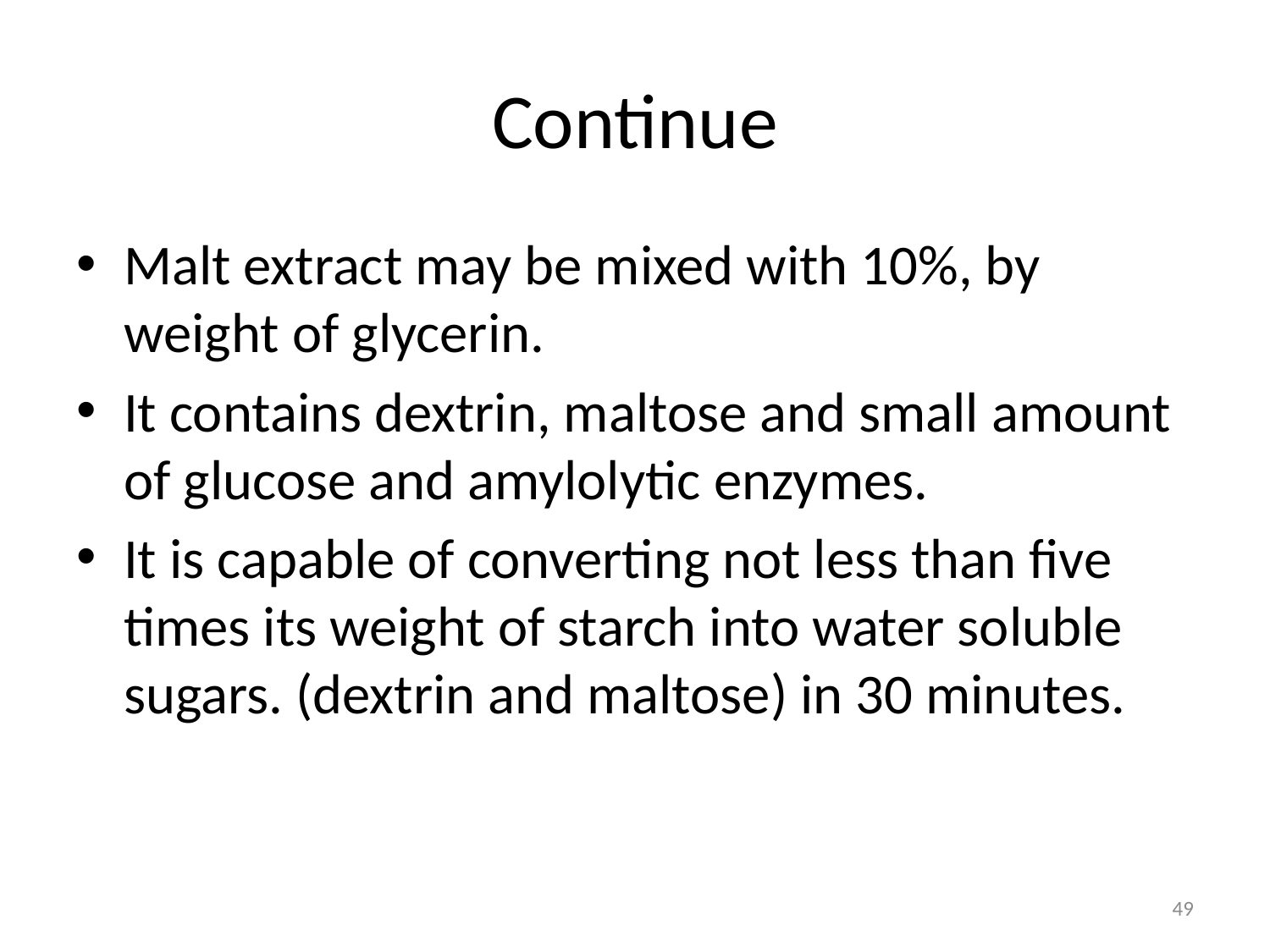

# Continue
Malt extract may be mixed with 10%, by weight of glycerin.
It contains dextrin, maltose and small amount of glucose and amylolytic enzymes.
It is capable of converting not less than five times its weight of starch into water soluble sugars. (dextrin and maltose) in 30 minutes.

49